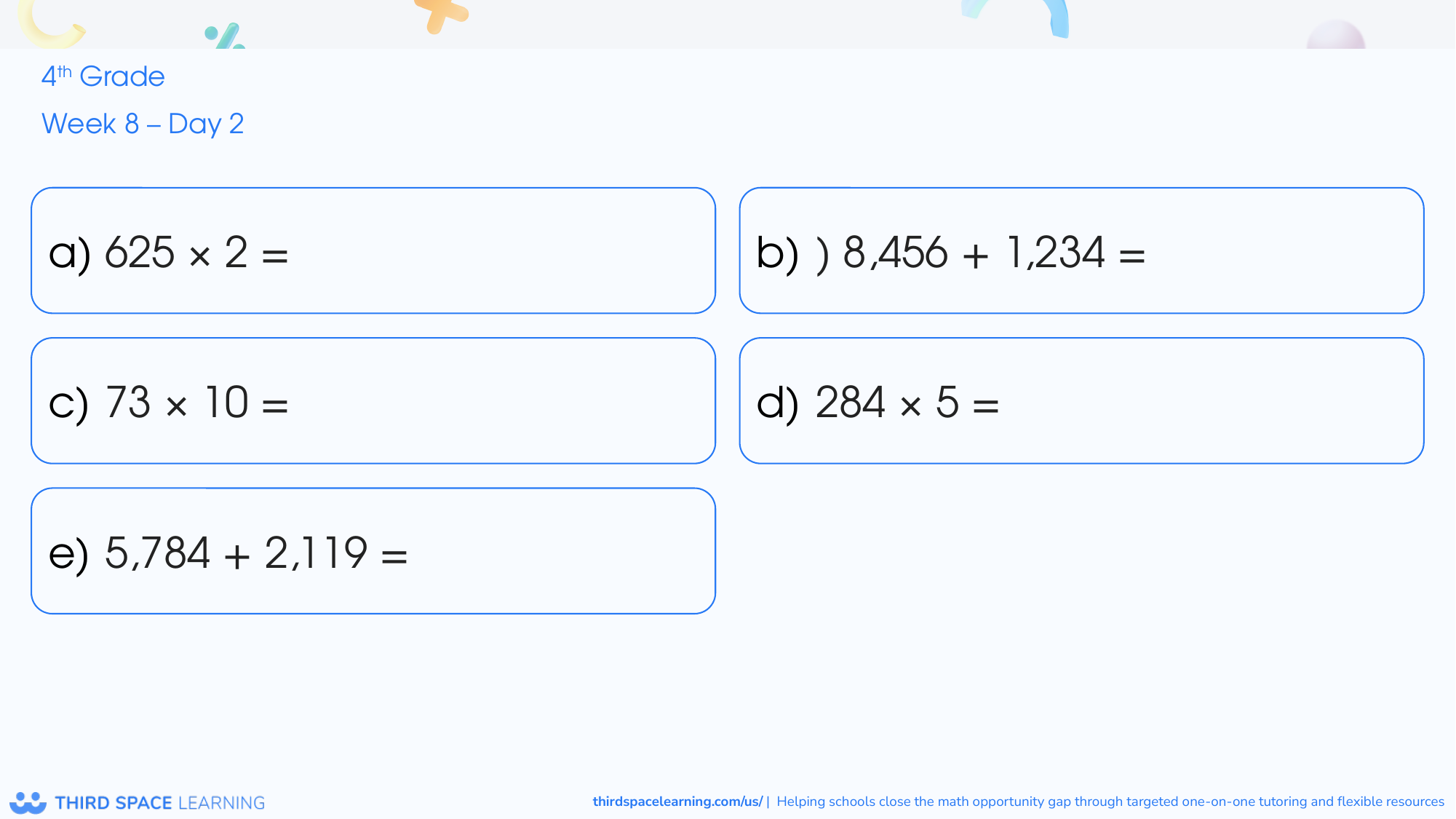

4th Grade
Week 8 – Day 2
625 × 2 =
) 8,456 + 1,234 =
73 × 10 =
284 × 5 =
5,784 + 2,119 =